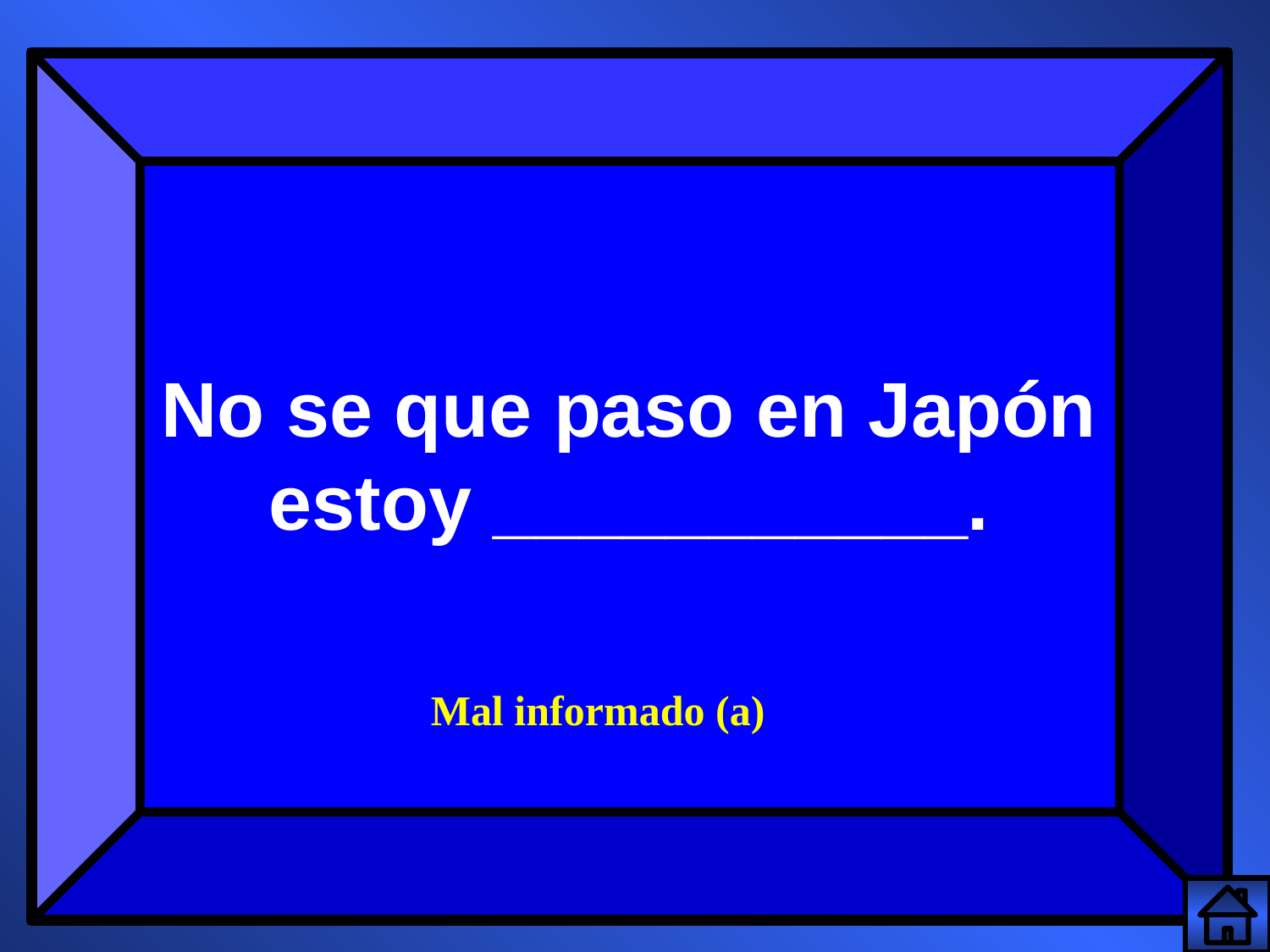

No se que paso en Japón
estoy ___________.

Mal informado (a)